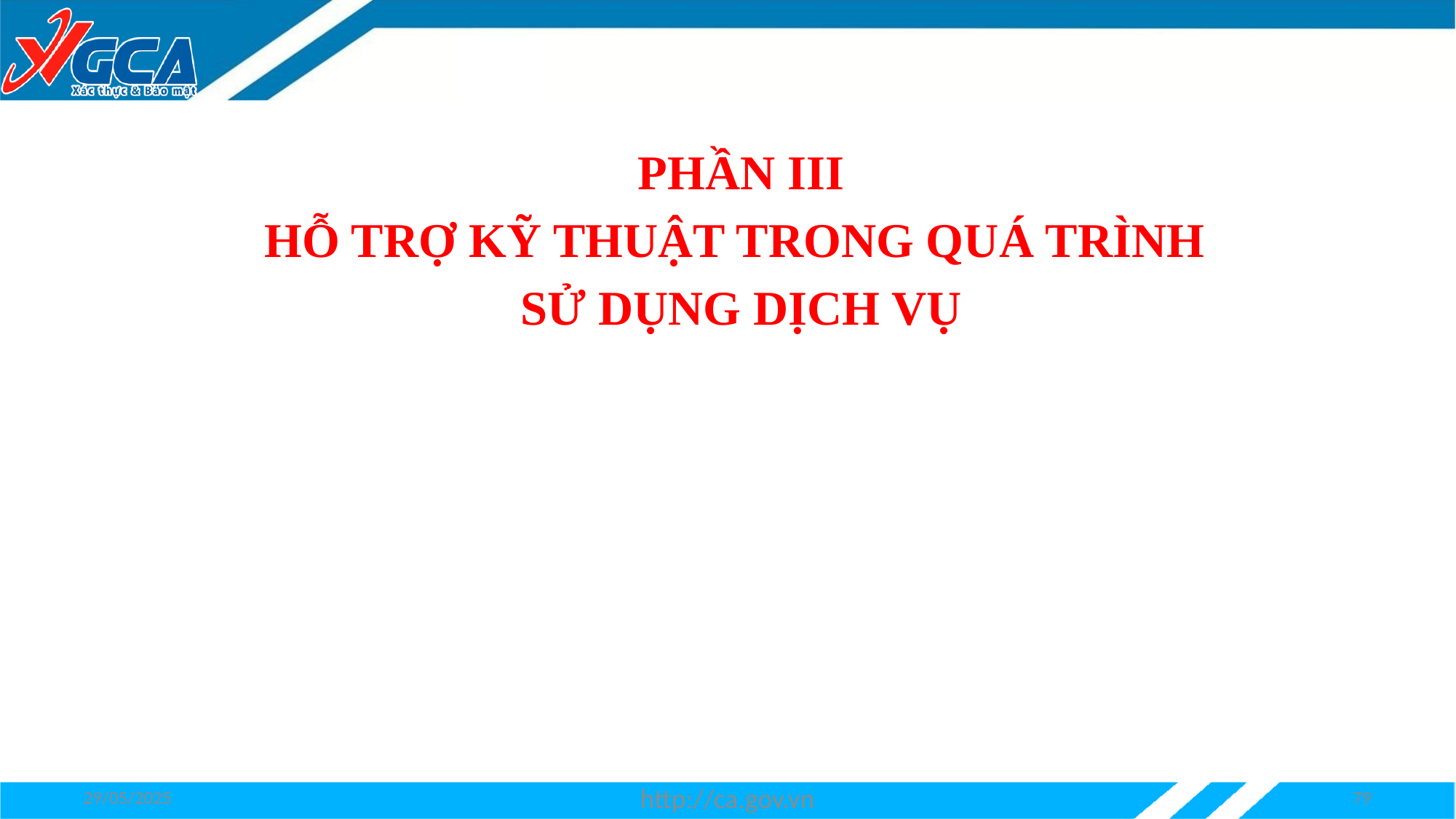

PHẦN III
HỖ TRỢ KỸ THUẬT TRONG QUÁ TRÌNH
SỬ DỤNG DỊCH VỤ

29/05/2025
http://ca.gov.vn
79